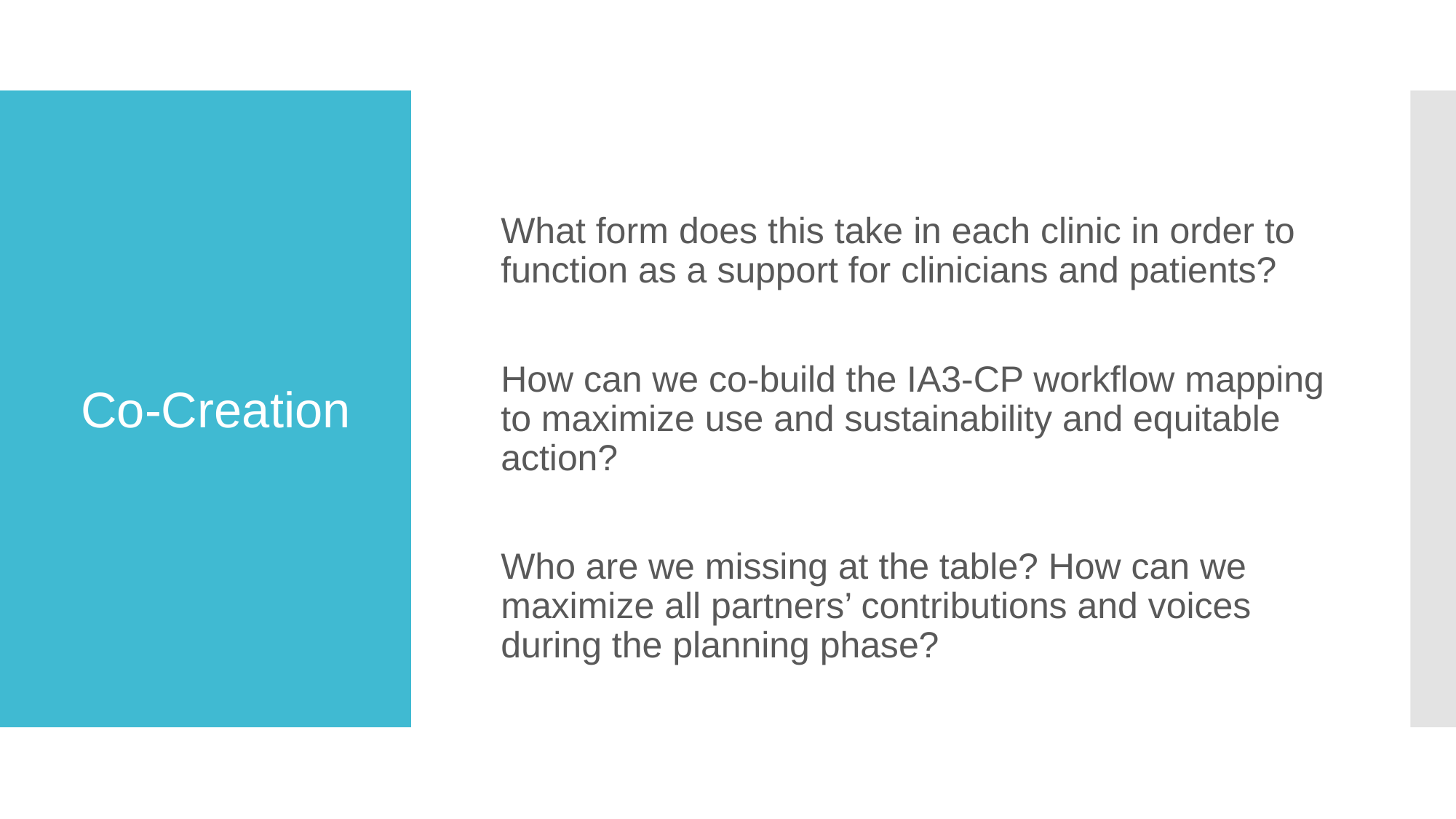

# Methods

What form does this take in each clinic in order to function as a support for clinicians and patients?

How can we co-build the IA3-CP workflow mapping to maximize use and sustainability and equitable action?

Who are we missing at the table? How can we maximize all partners’ contributions and voices during the planning phase?
Co-Creation